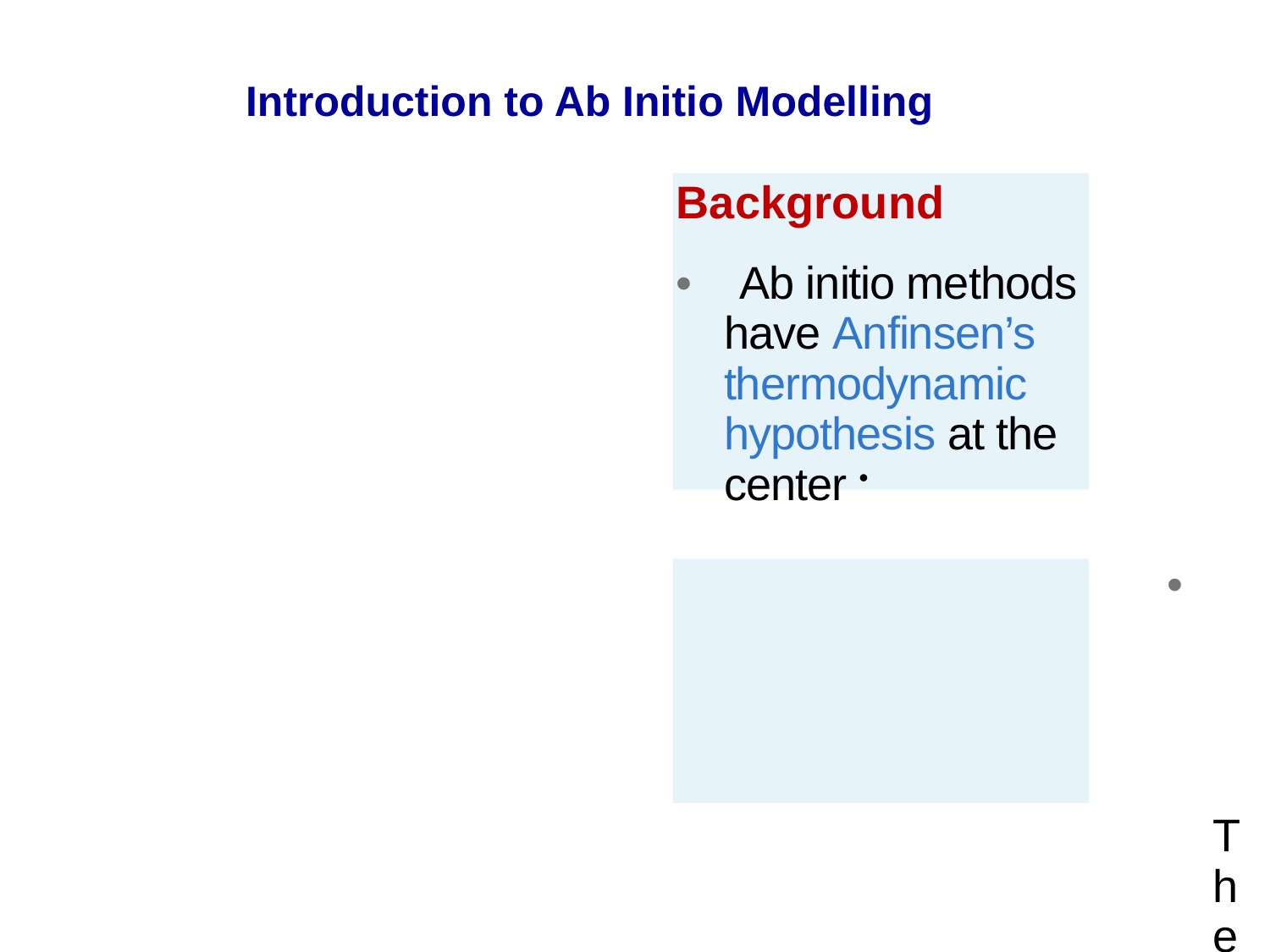

Introduction to Ab Initio Modelling
Background
•    Ab initio methods have Anfinsen’s thermodynamic hypothesis at the center •
•    These methods attempt to identify the structure with minimum free energy